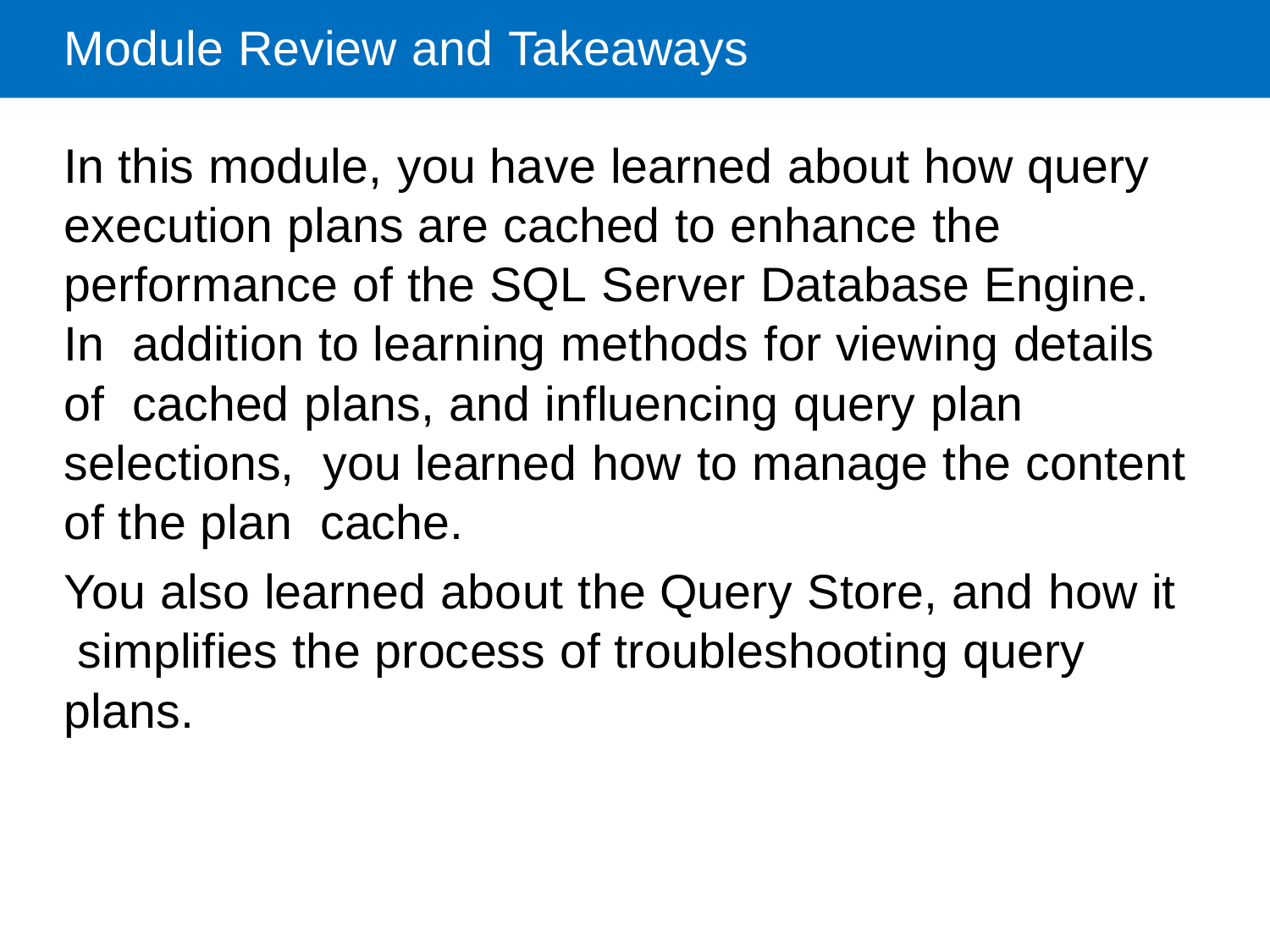

Module Review and Takeaways

In this module, you have learned about how query  execution plans are cached to enhance the  performance of the SQL Server Database Engine. In  addition to learning methods for viewing details of  cached plans, and influencing query plan selections,  you learned how to manage the content of the plan  cache.
You also learned about the Query Store, and how it  simplifies the process of troubleshooting query  plans.